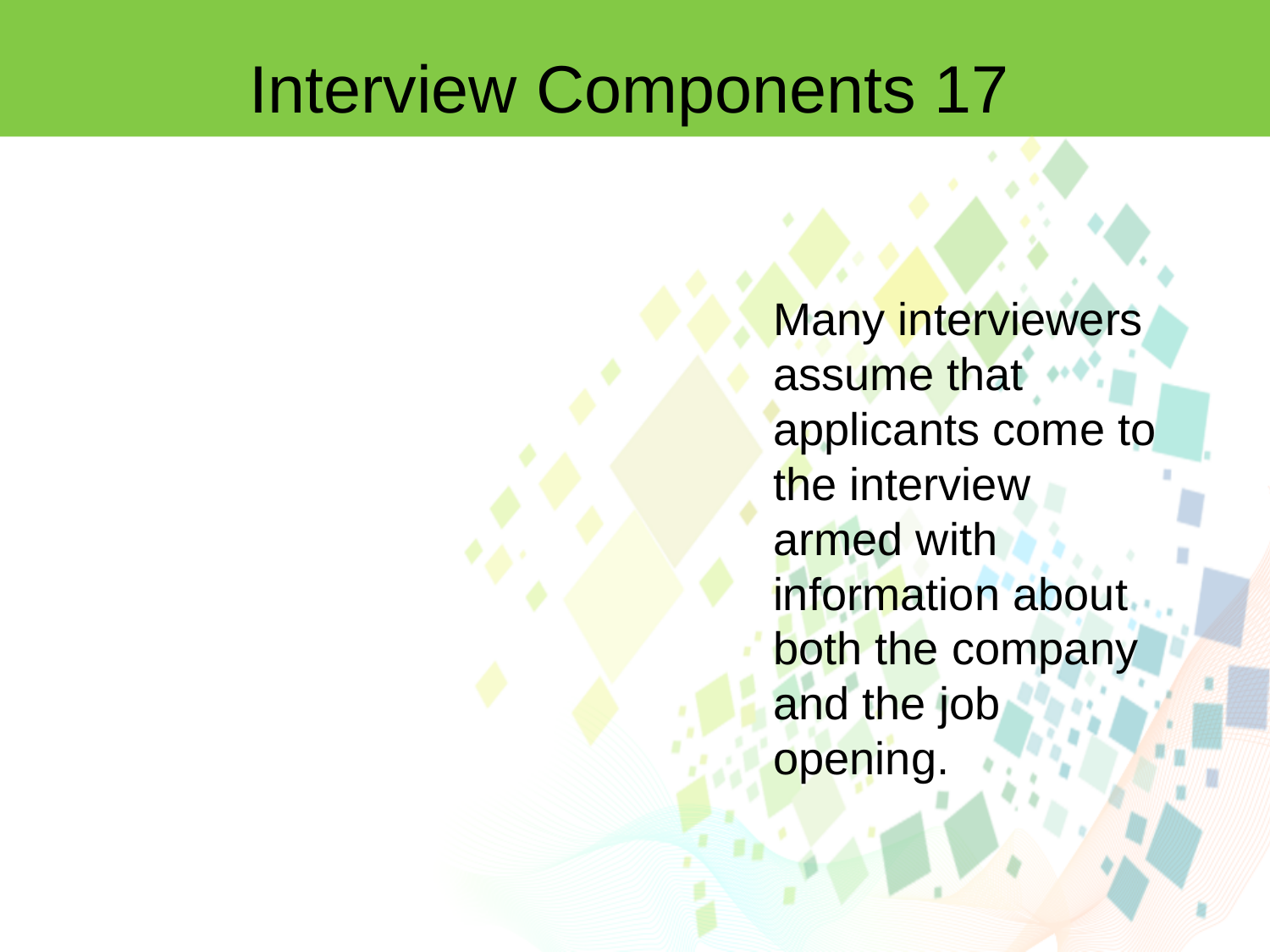

Interview Components 17
Many interviewers assume that applicants come to the interview armed with
information about both the company and the job opening.